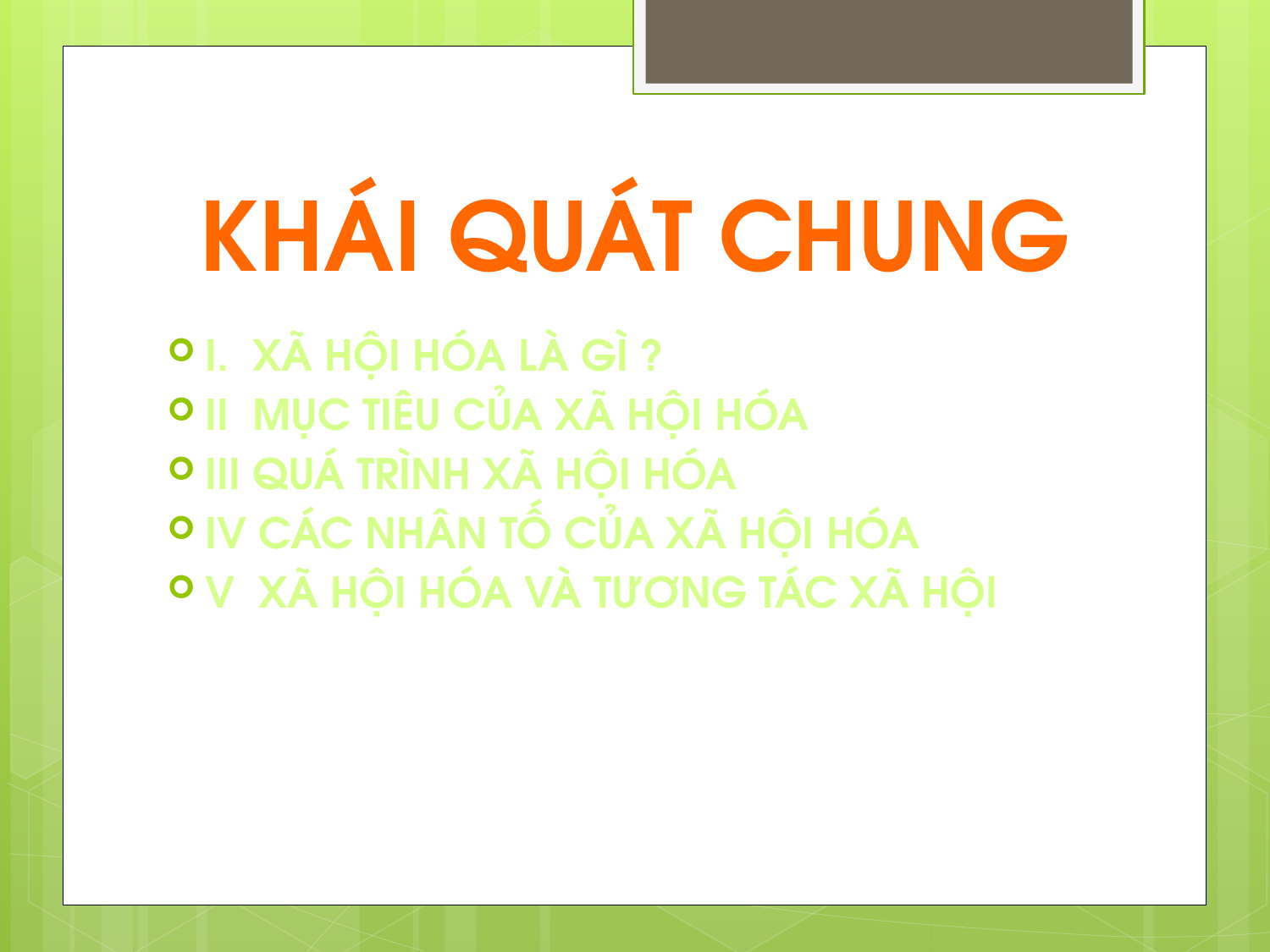

KHÁI QUÁT CHUNG
I.  XÃ HỘI HÓA LÀ GÌ ?
II  MỤC TIÊU CỦA XÃ HỘI HÓA
III QUÁ TRÌNH XÃ HỘI HÓA
IV CÁC NHÂN TỐ CỦA XÃ HỘI HÓA
V  XÃ HỘI HÓA VÀ TƯƠNG TÁC XÃ HỘI